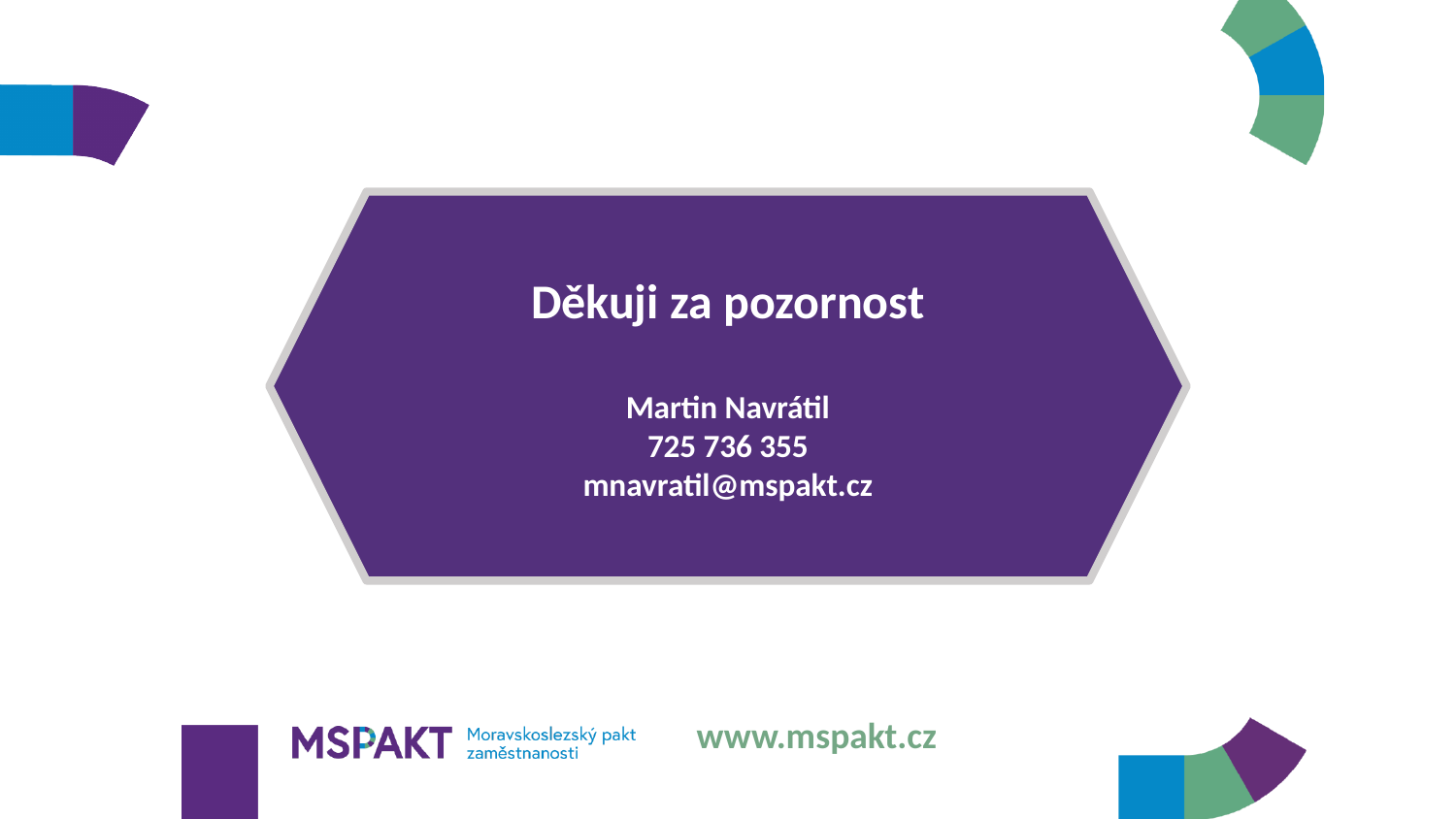

Děkuji za pozornost

Martin Navrátil
725 736 355
mnavratil@mspakt.cz